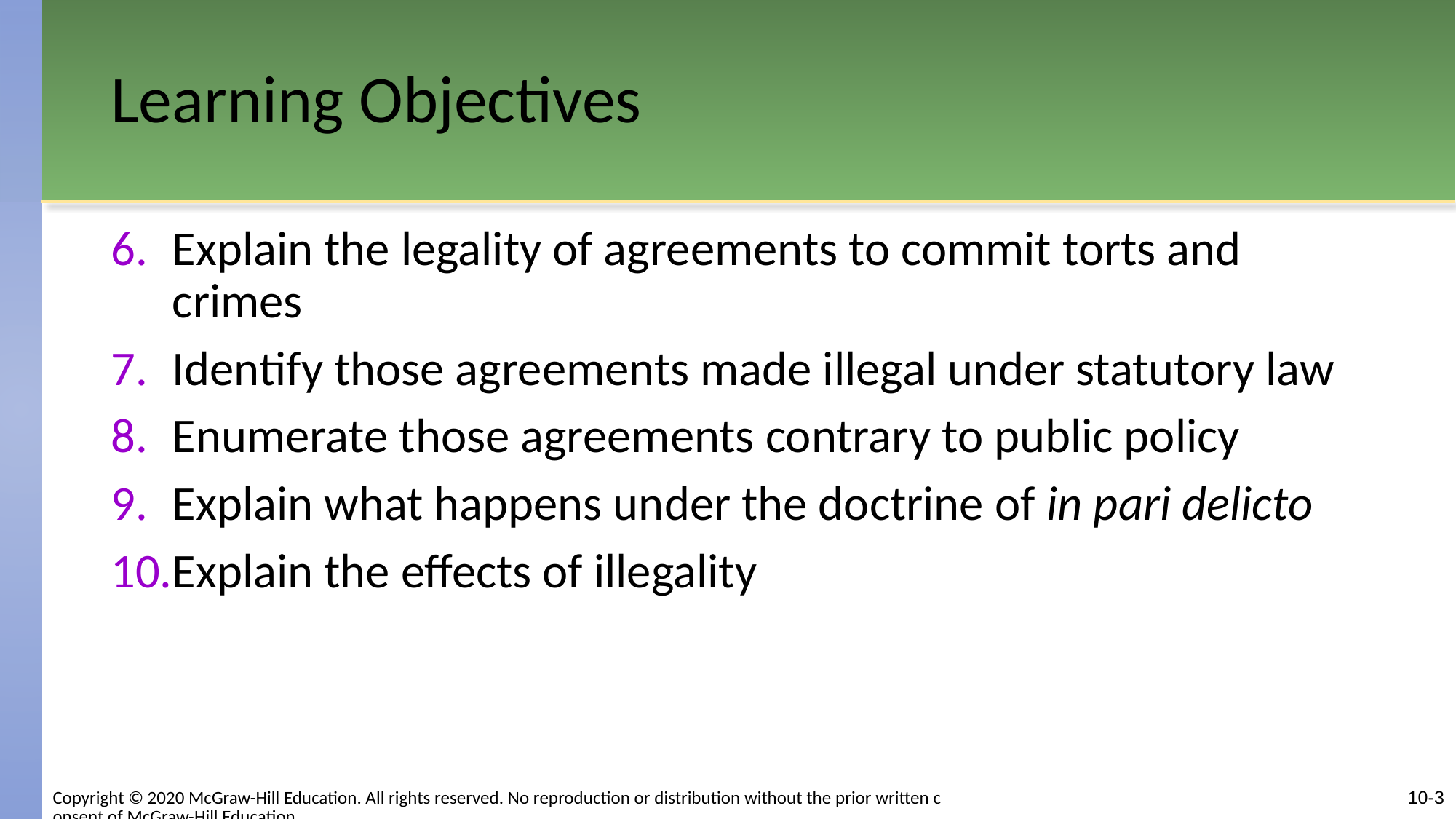

# Learning Objectives
Explain the legality of agreements to commit torts and crimes
Identify those agreements made illegal under statutory law
Enumerate those agreements contrary to public policy
Explain what happens under the doctrine of in pari delicto
Explain the effects of illegality
10-3
Copyright © 2020 McGraw-Hill Education. All rights reserved. No reproduction or distribution without the prior written consent of McGraw-Hill Education.